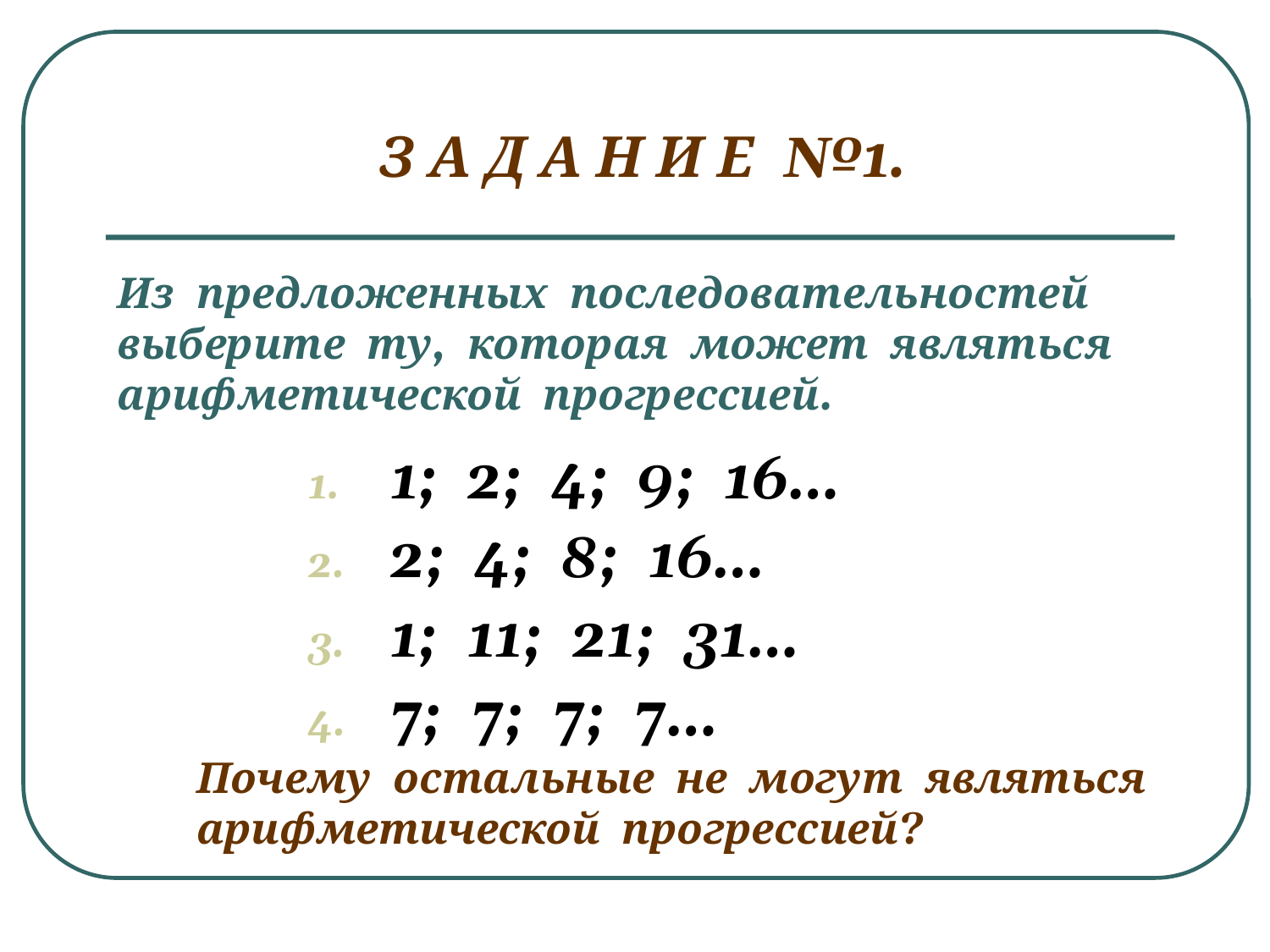

З А Д А Н И Е  №1.

# Из  предложенных  последовательностей  выберите  ту,  которая  может  являться  арифметической  прогрессией.

1;  2;  4;  9;  16…
2;  4;  8;  16…
1;  11;  21;  31…
7;  7;  7;  7…
Почему  остальные  не  могут  являться
арифметической  прогрессией?